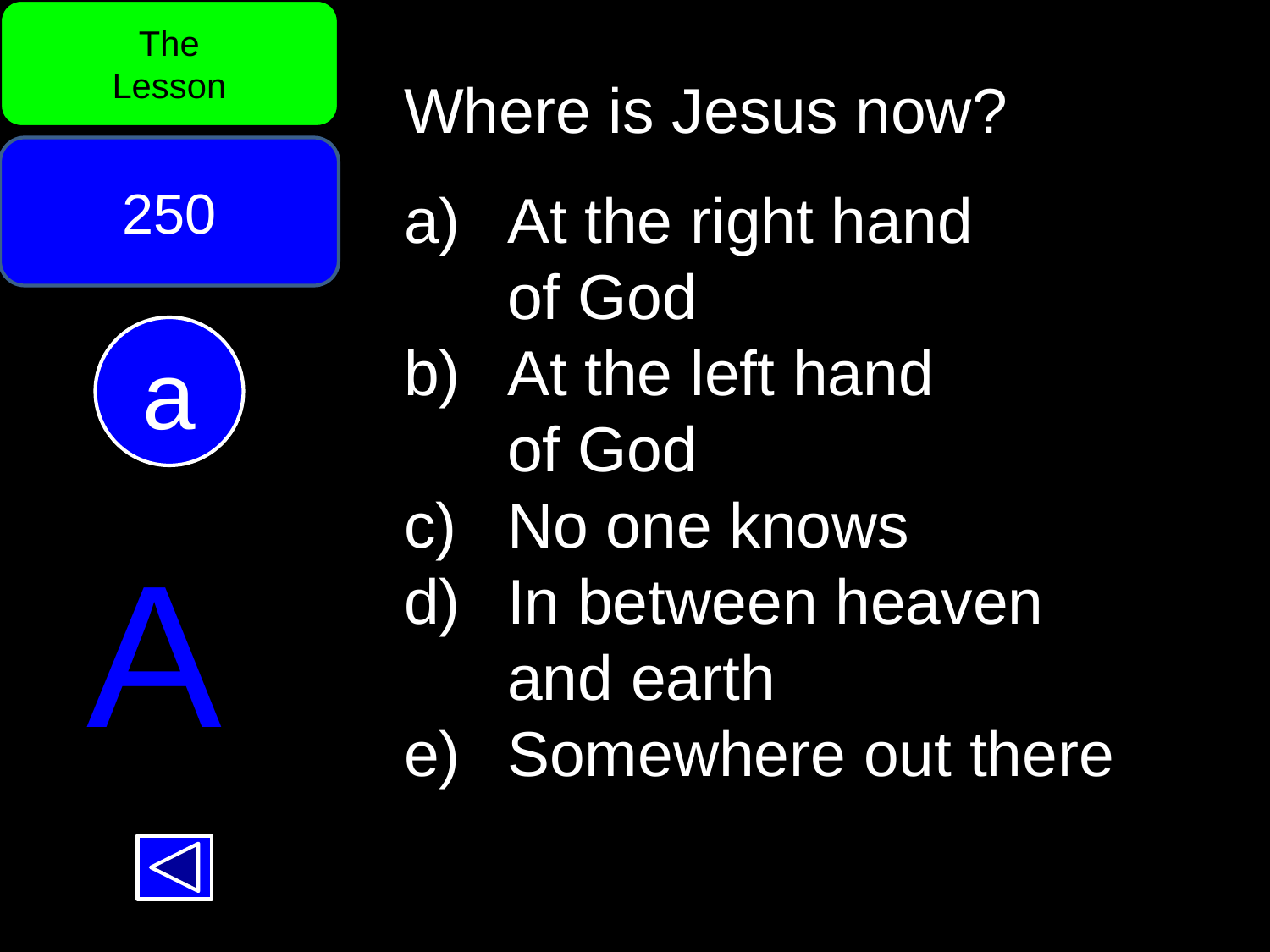

The
Lesson
Where is Jesus now?

At the right hand
of God
At the left hand
of God
No one knows
In between heaven
and earth
Somewhere out there
250
a
A